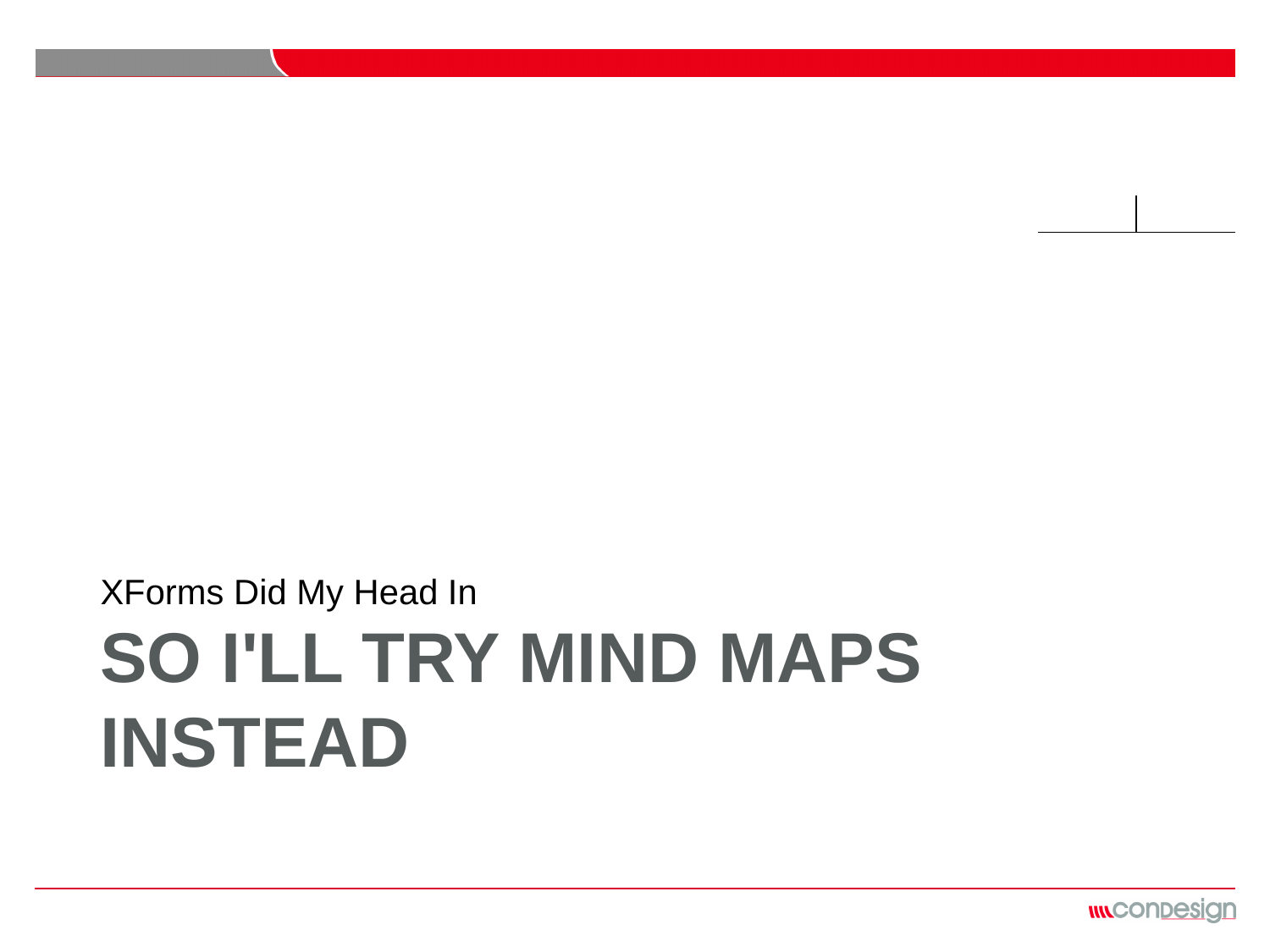

XForms Did My Head In
# So I'll Try Mind Maps Instead